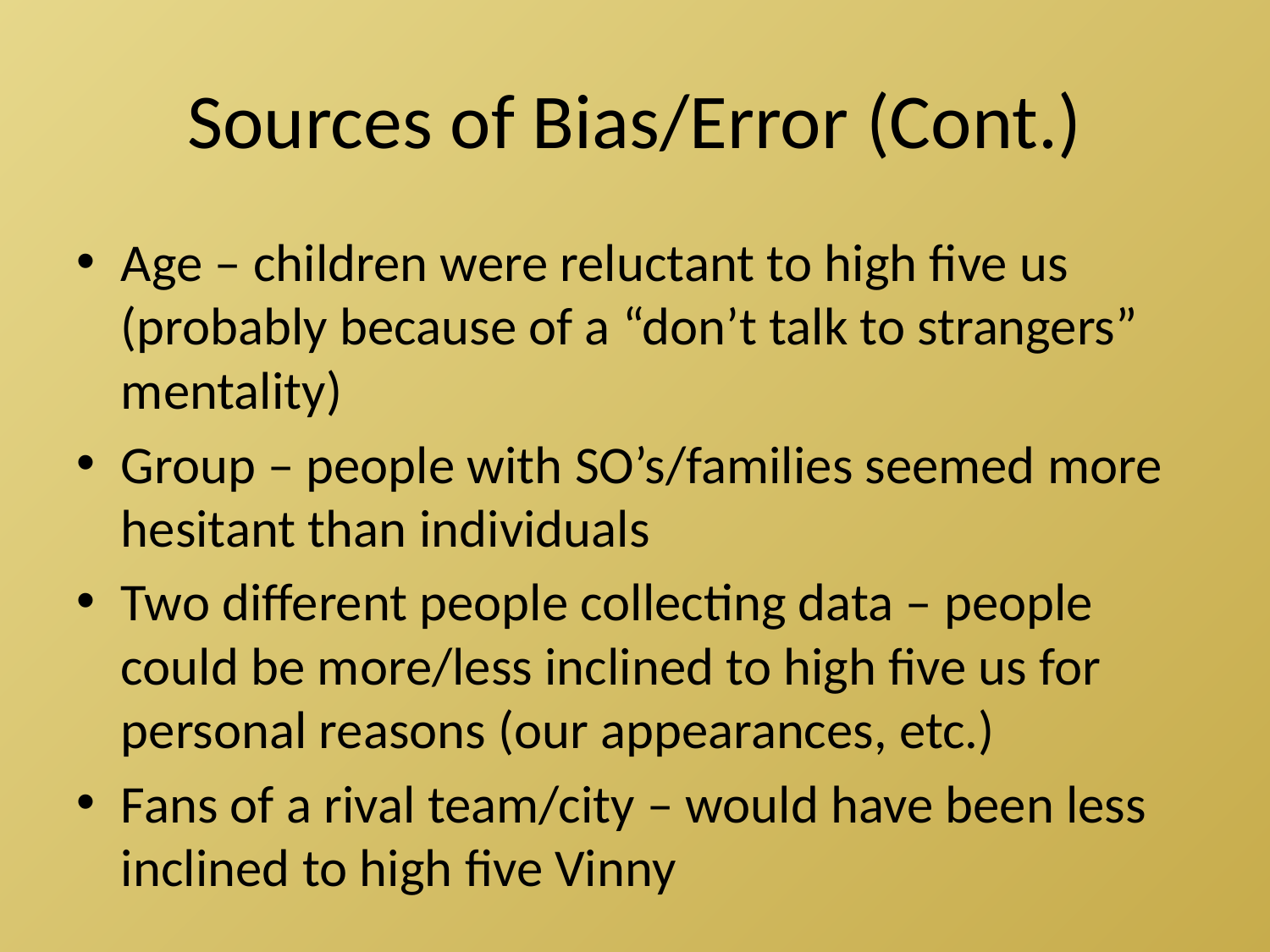

# Sources of Bias/Error (Cont.)
Age – children were reluctant to high five us (probably because of a “don’t talk to strangers” mentality)
Group – people with SO’s/families seemed more hesitant than individuals
Two different people collecting data – people could be more/less inclined to high five us for personal reasons (our appearances, etc.)
Fans of a rival team/city – would have been less inclined to high five Vinny